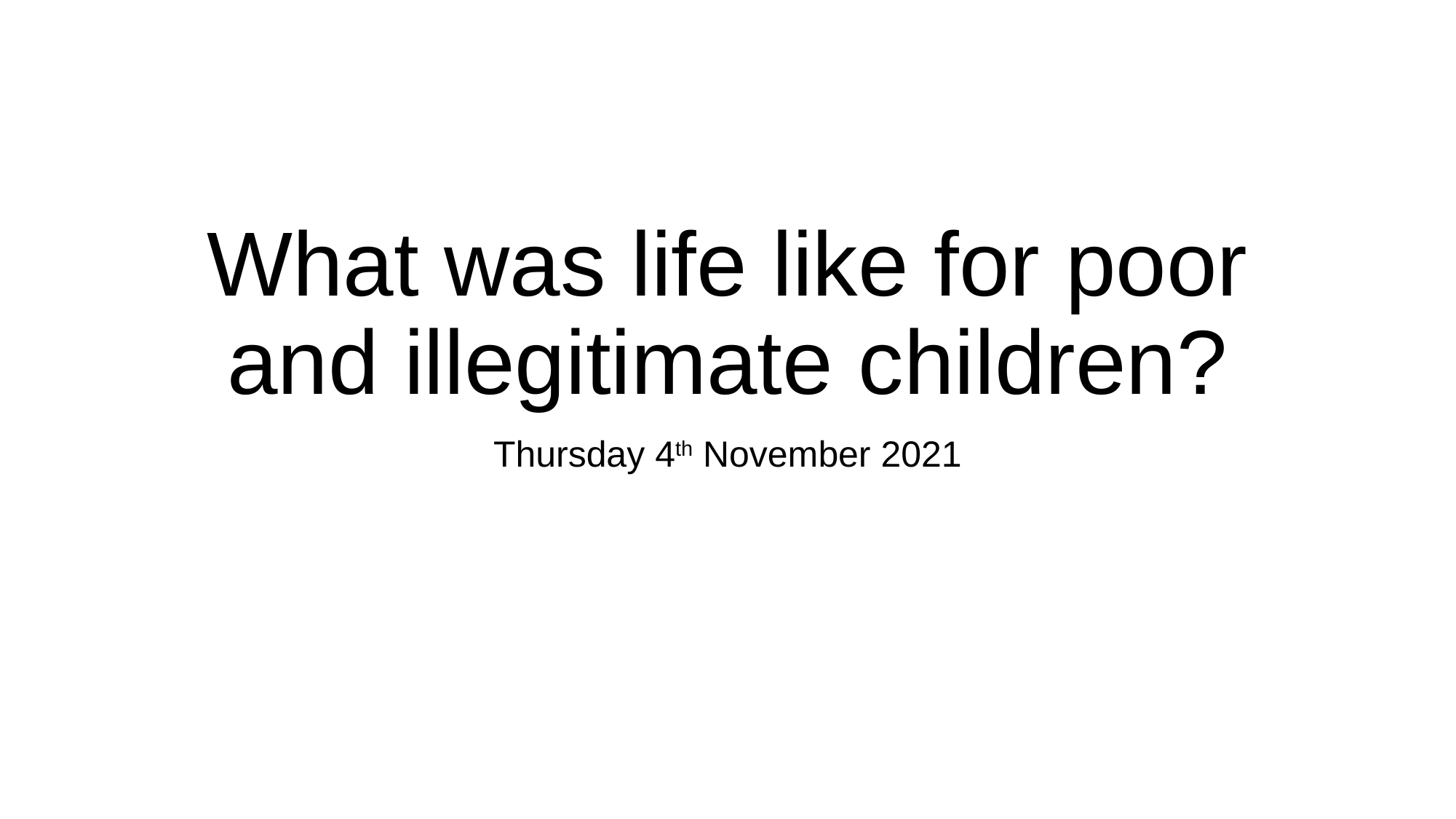

# What was life like for poor and illegitimate children?
Thursday 4th November 2021